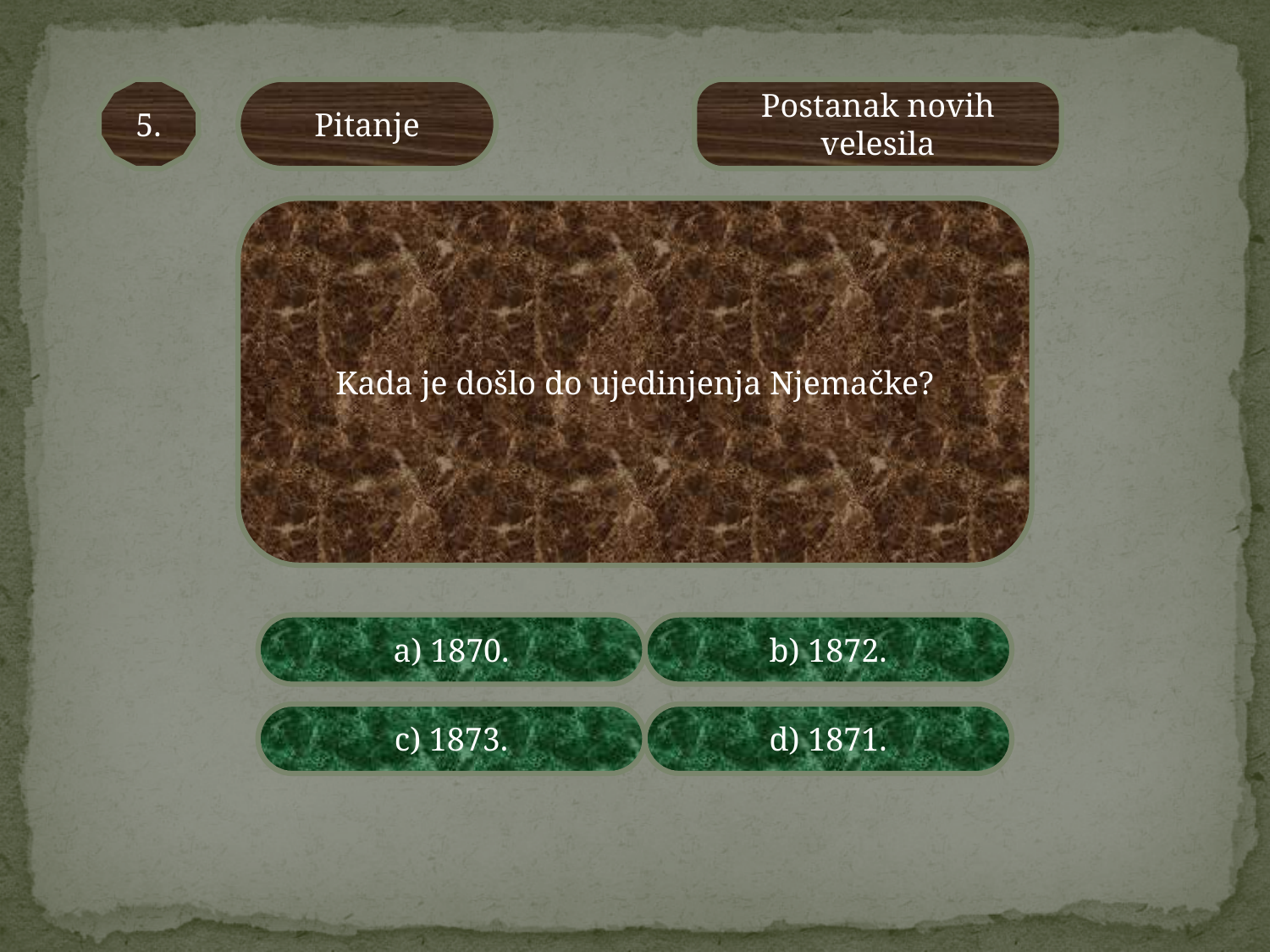

5.
Pitanje
Postanak novih velesila
Kada je došlo do ujedinjenja Njemačke?
a) 1870.
b) 1872.
c) 1873.
d) 1871.